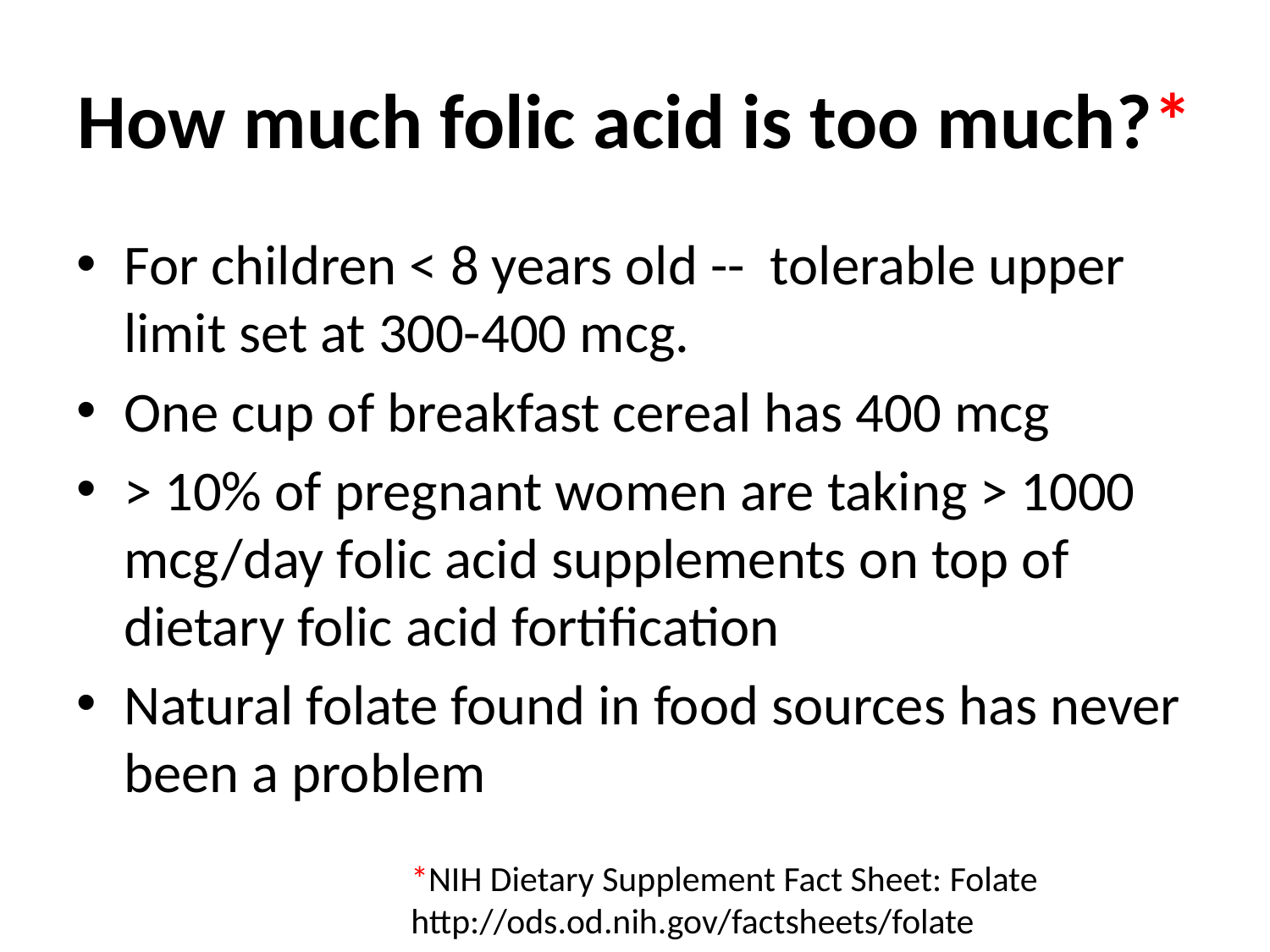

# How much folic acid is too much?*
For children < 8 years old --  tolerable upper limit set at 300-400 mcg.
One cup of breakfast cereal has 400 mcg
> 10% of pregnant women are taking > 1000 mcg/day folic acid supplements on top of dietary folic acid fortification
Natural folate found in food sources has never been a problem
*NIH Dietary Supplement Fact Sheet: Folate
http://ods.od.nih.gov/factsheets/folate